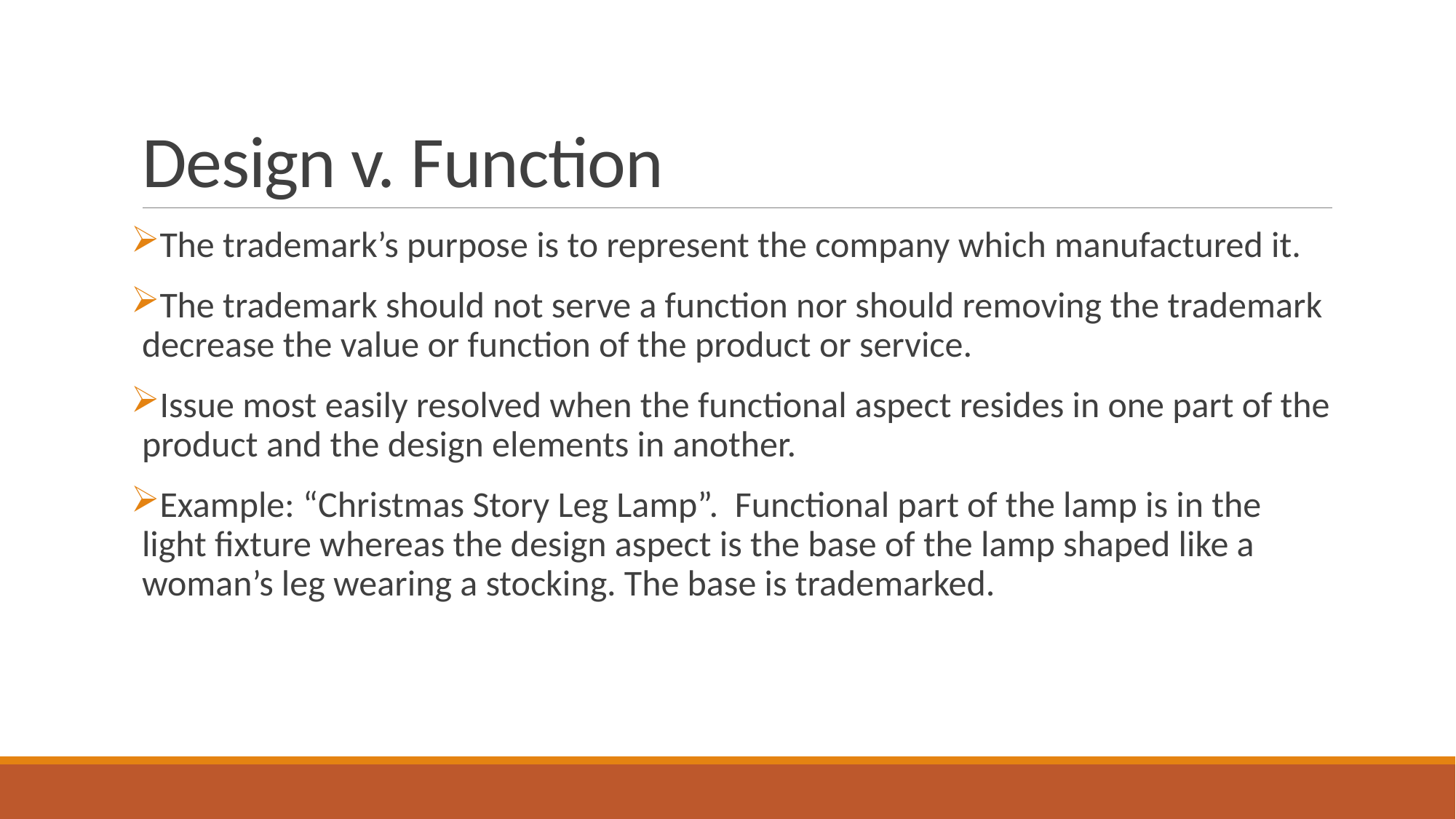

# Design v. Function
The trademark’s purpose is to represent the company which manufactured it.
The trademark should not serve a function nor should removing the trademark decrease the value or function of the product or service.
Issue most easily resolved when the functional aspect resides in one part of the product and the design elements in another.
Example: “Christmas Story Leg Lamp”.  Functional part of the lamp is in the light fixture whereas the design aspect is the base of the lamp shaped like a woman’s leg wearing a stocking. The base is trademarked.